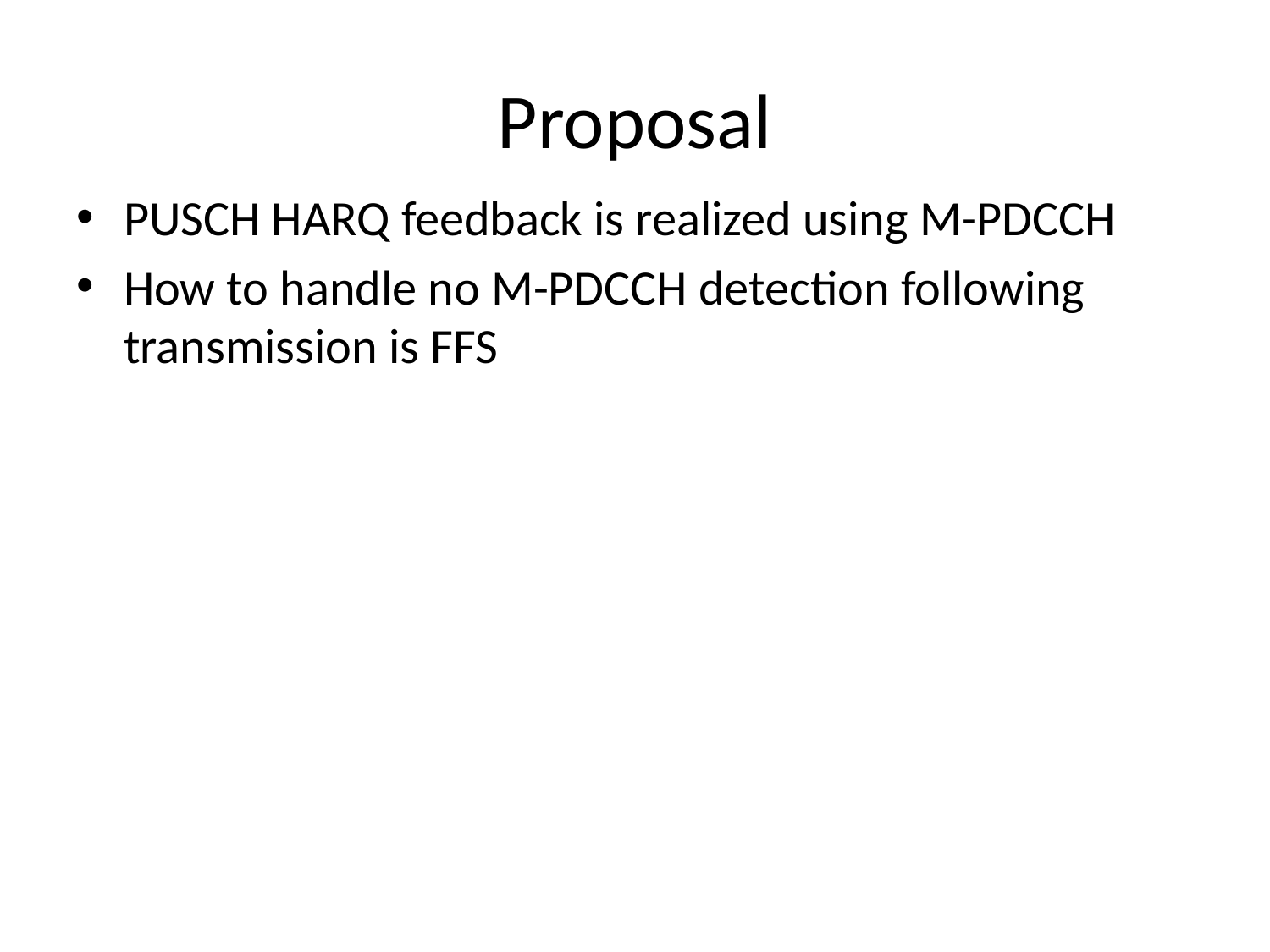

# Proposal
PUSCH HARQ feedback is realized using M-PDCCH
How to handle no M-PDCCH detection following transmission is FFS